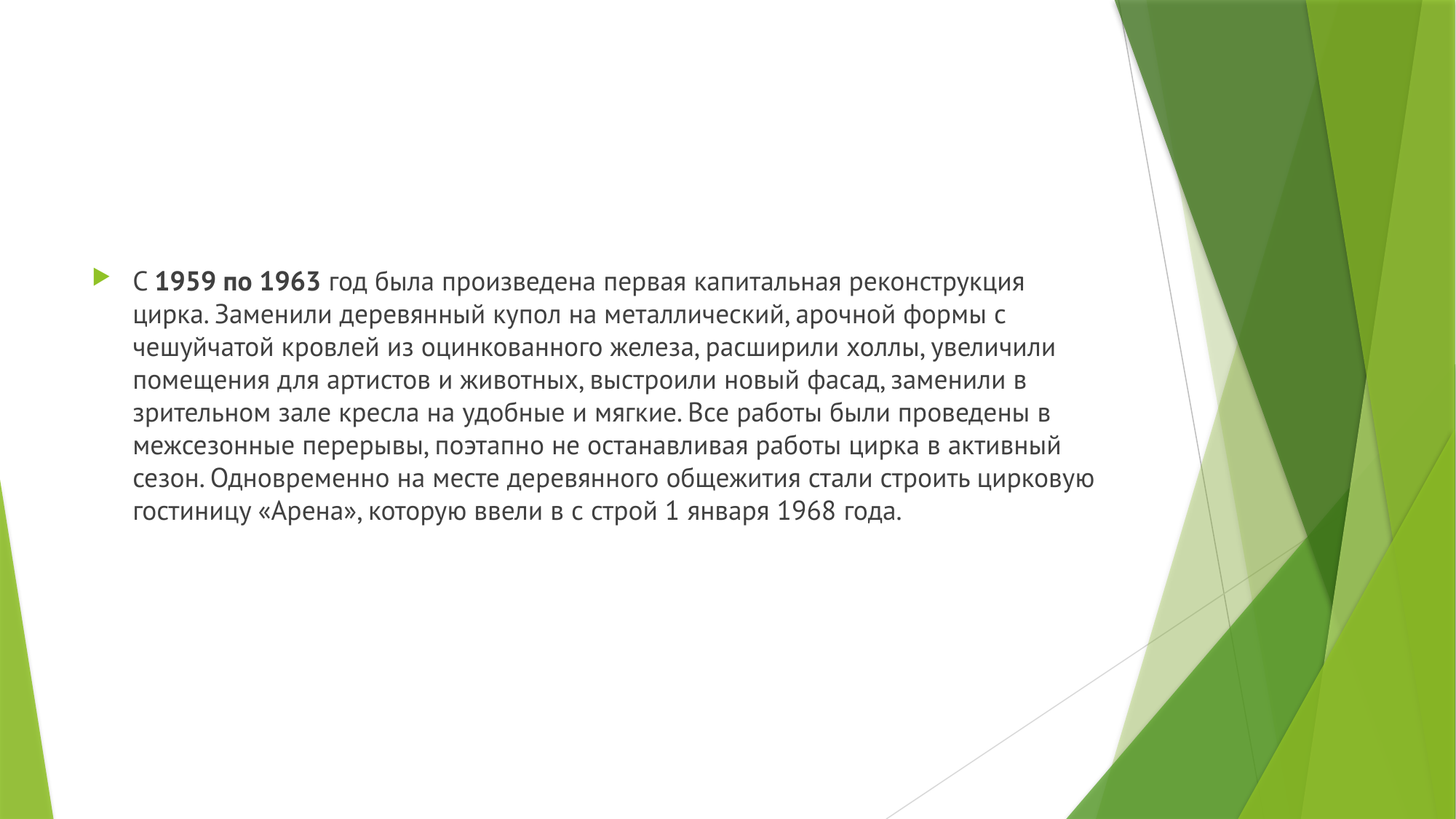

#
С 1959 по 1963 год была произведена первая капитальная реконструкция цирка. Заменили деревянный купол на металлический, арочной формы с чешуйчатой кровлей из оцинкованного железа, расширили холлы, увеличили помещения для артистов и животных, выстроили новый фасад, заменили в зрительном зале кресла на удобные и мягкие. Все работы были проведены в межсезонные перерывы, поэтапно не останавливая работы цирка в активный сезон. Одновременно на месте деревянного общежития стали строить цирковую гостиницу «Арена», которую ввели в с строй 1 января 1968 года.